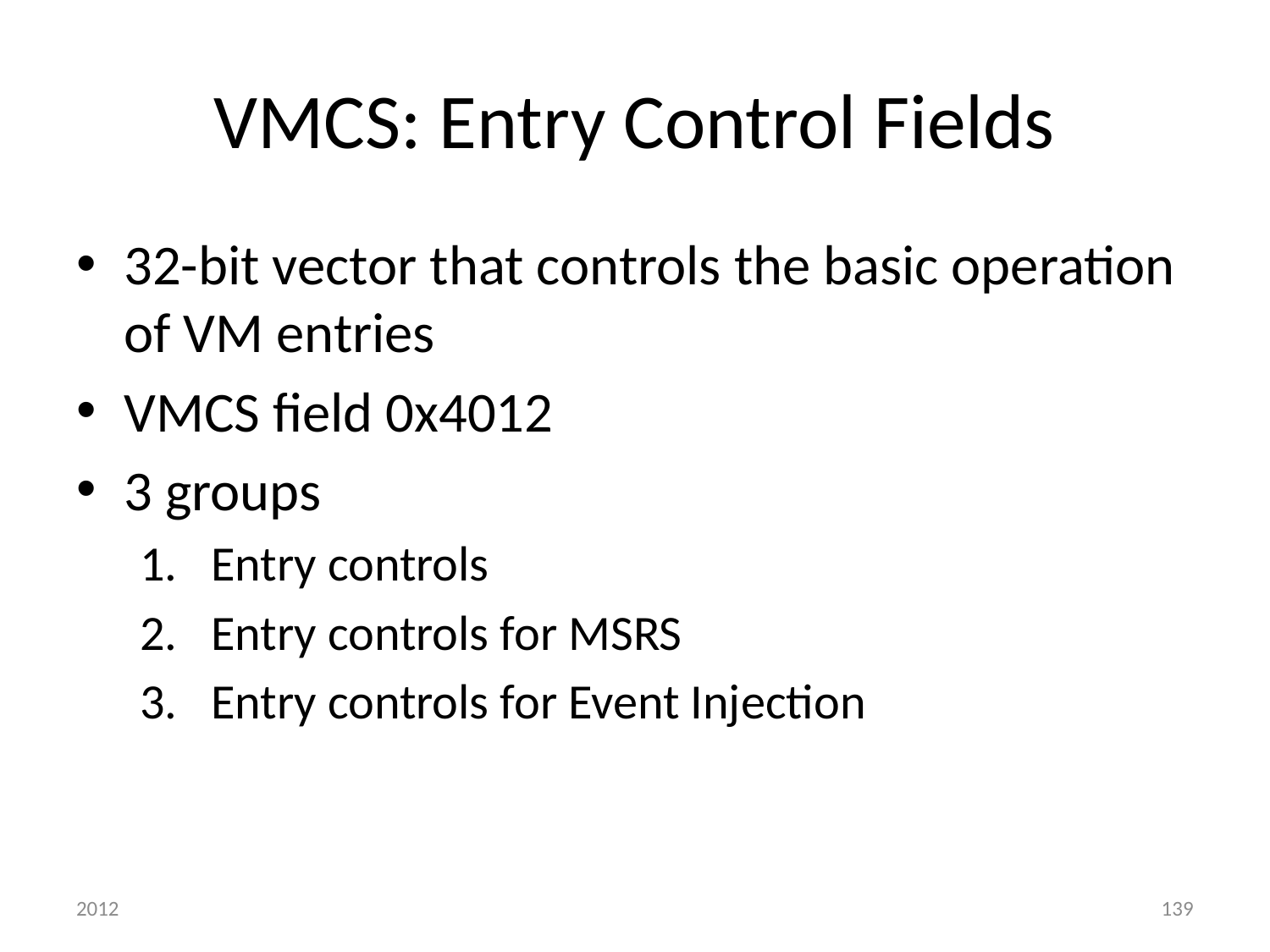

# VMCS: Entry Control Fields
32-bit vector that controls the basic operation of VM entries
VMCS field 0x4012
3 groups
Entry controls
Entry controls for MSRS
Entry controls for Event Injection

2012

139